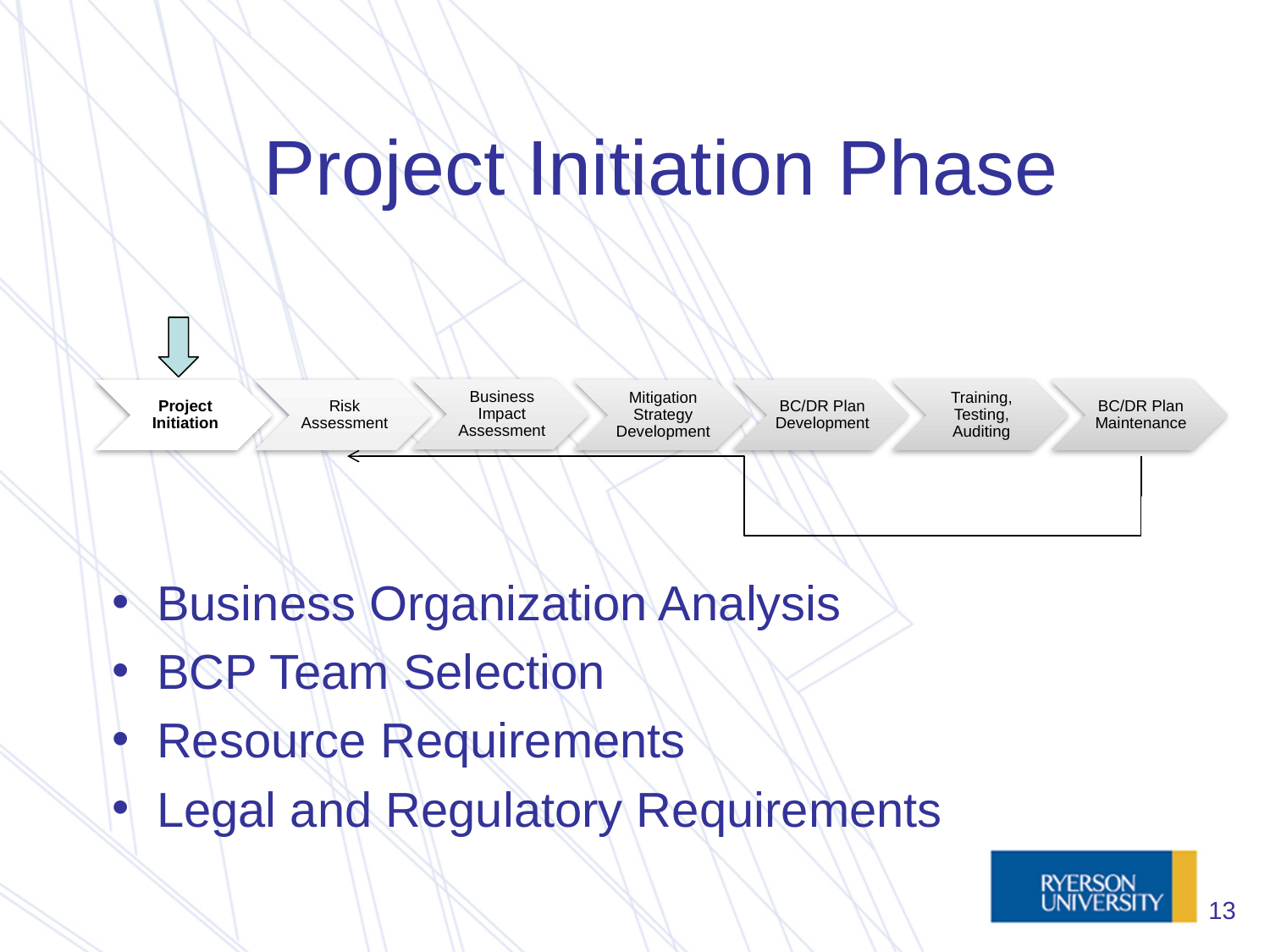

# Project Initiation Phase
Project Initiation
Risk Assessment
Business Impact Assessment
Mitigation Strategy Development
BC/DR Plan Development
Training, Testing, Auditing
BC/DR Plan Maintenance

Business Organization Analysis
BCP Team Selection
Resource Requirements
Legal and Regulatory Requirements
13